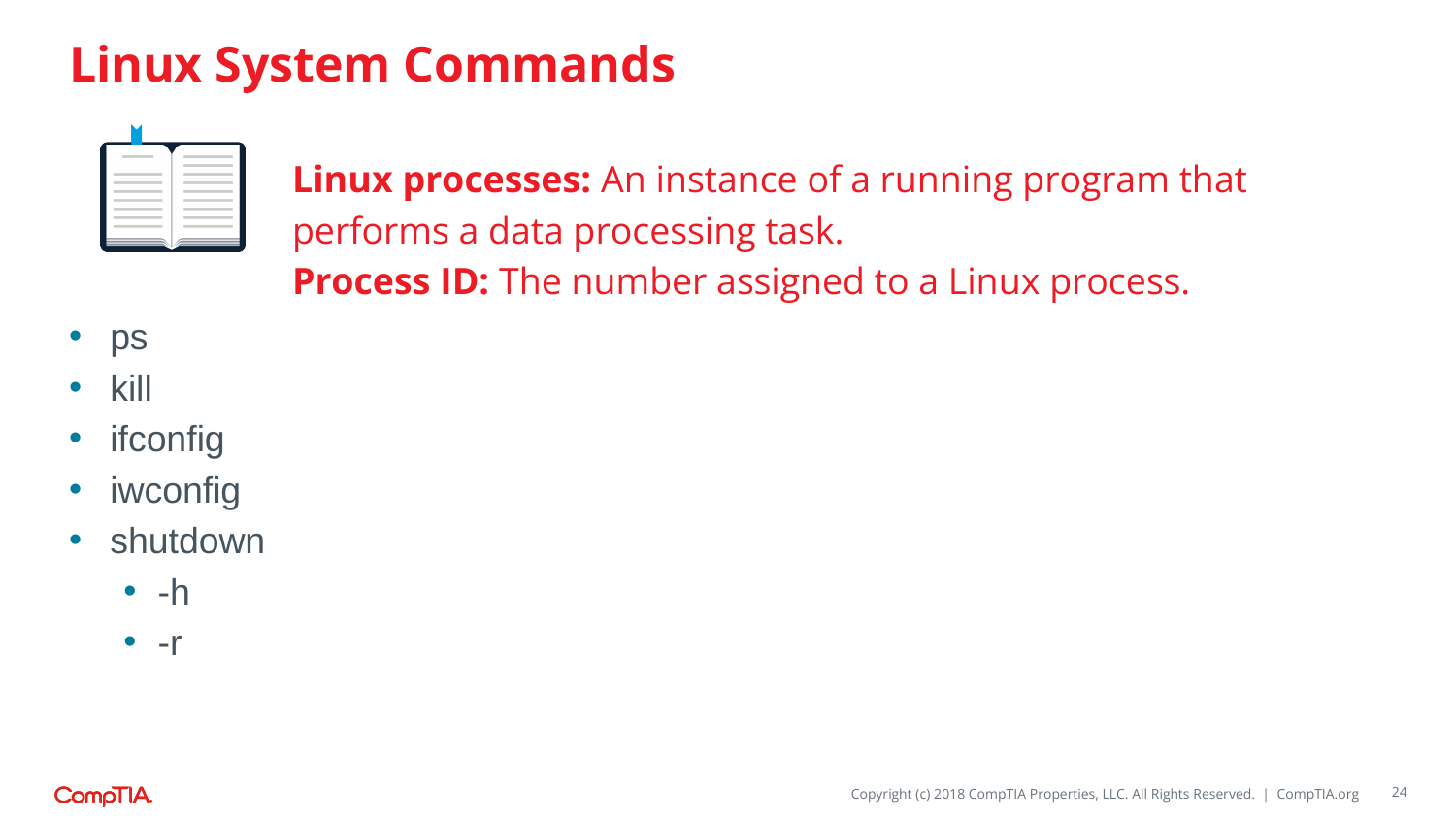

# Linux System Commands
Linux processes: An instance of a running program that
performs a data processing task.
Process ID: The number assigned to a Linux process.
ps
kill
ifconfig
iwconfig
shutdown
-h
-r
24